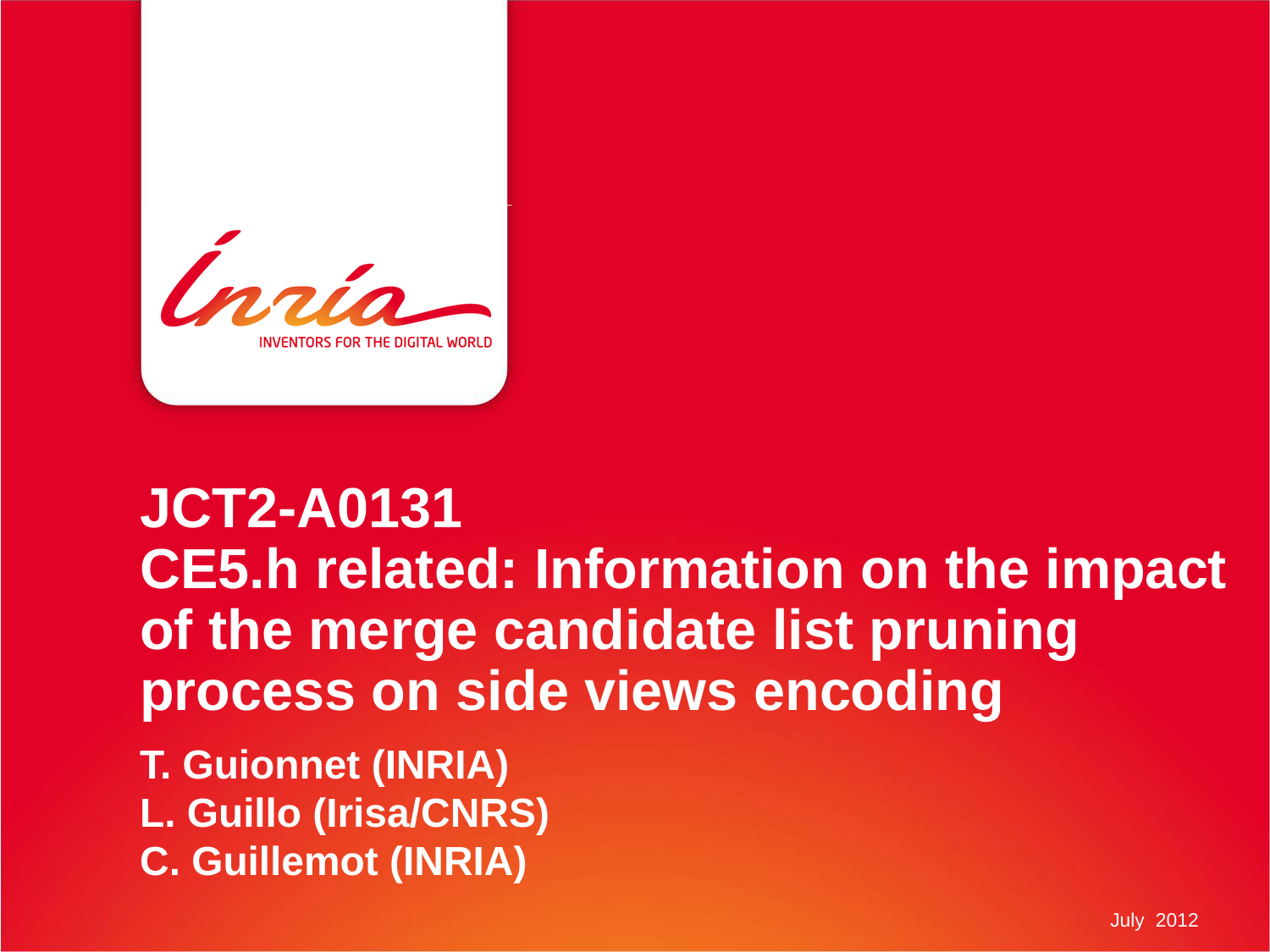

# JCT2-A0131 CE5.h related: Information on the impact of the merge candidate list pruning process on side views encoding

T. Guionnet (INRIA)
L. Guillo (Irisa/CNRS)
C. Guillemot (INRIA)

July  2012